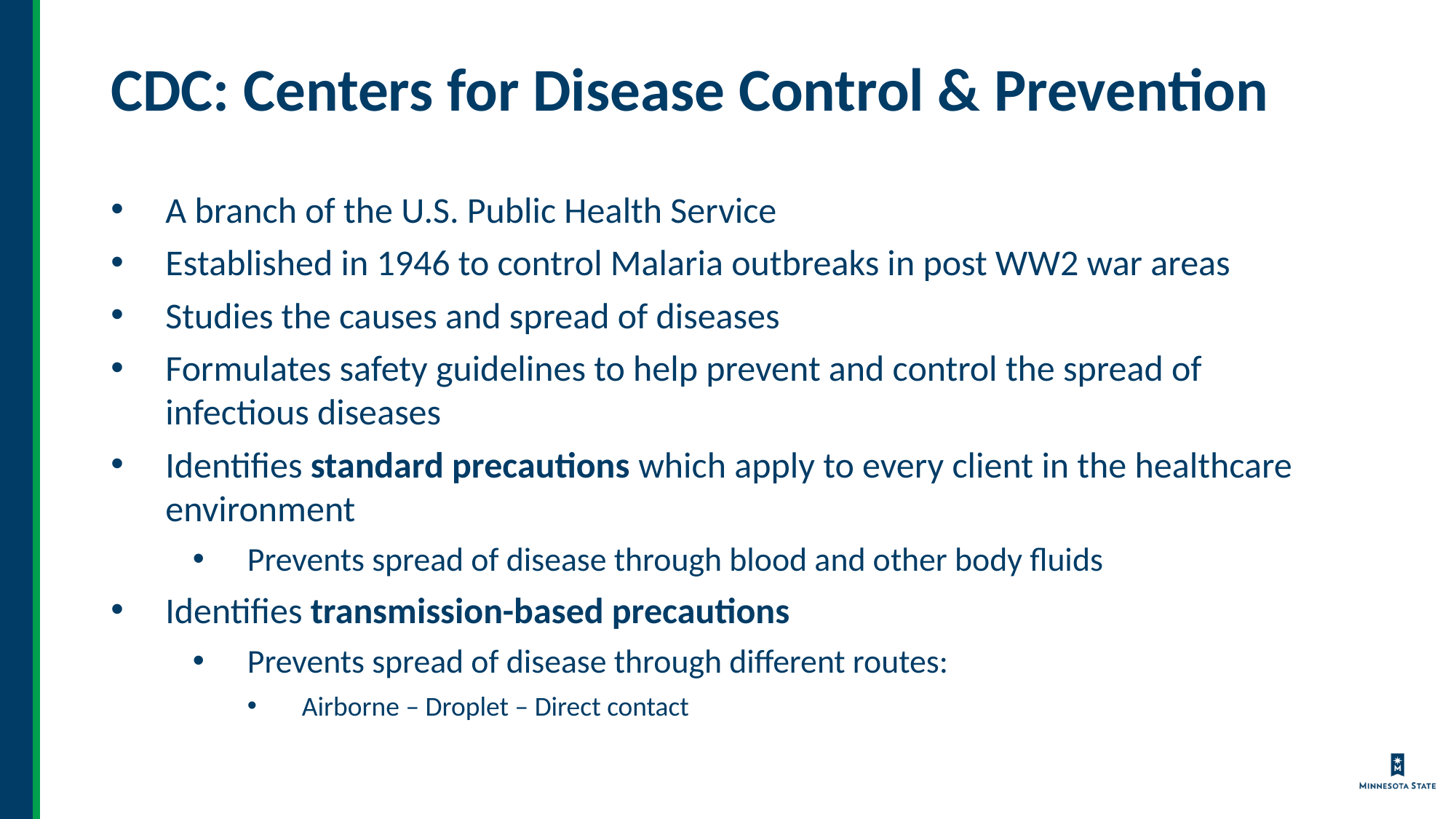

# CDC: Centers for Disease Control & Prevention
A branch of the U.S. Public Health Service
Established in 1946 to control Malaria outbreaks in post WW2 war areas
Studies the causes and spread of diseases
Formulates safety guidelines to help prevent and control the spread of infectious diseases
Identifies standard precautions which apply to every client in the healthcare environment
Prevents spread of disease through blood and other body fluids
Identifies transmission-based precautions
Prevents spread of disease through different routes:
Airborne – Droplet – Direct contact